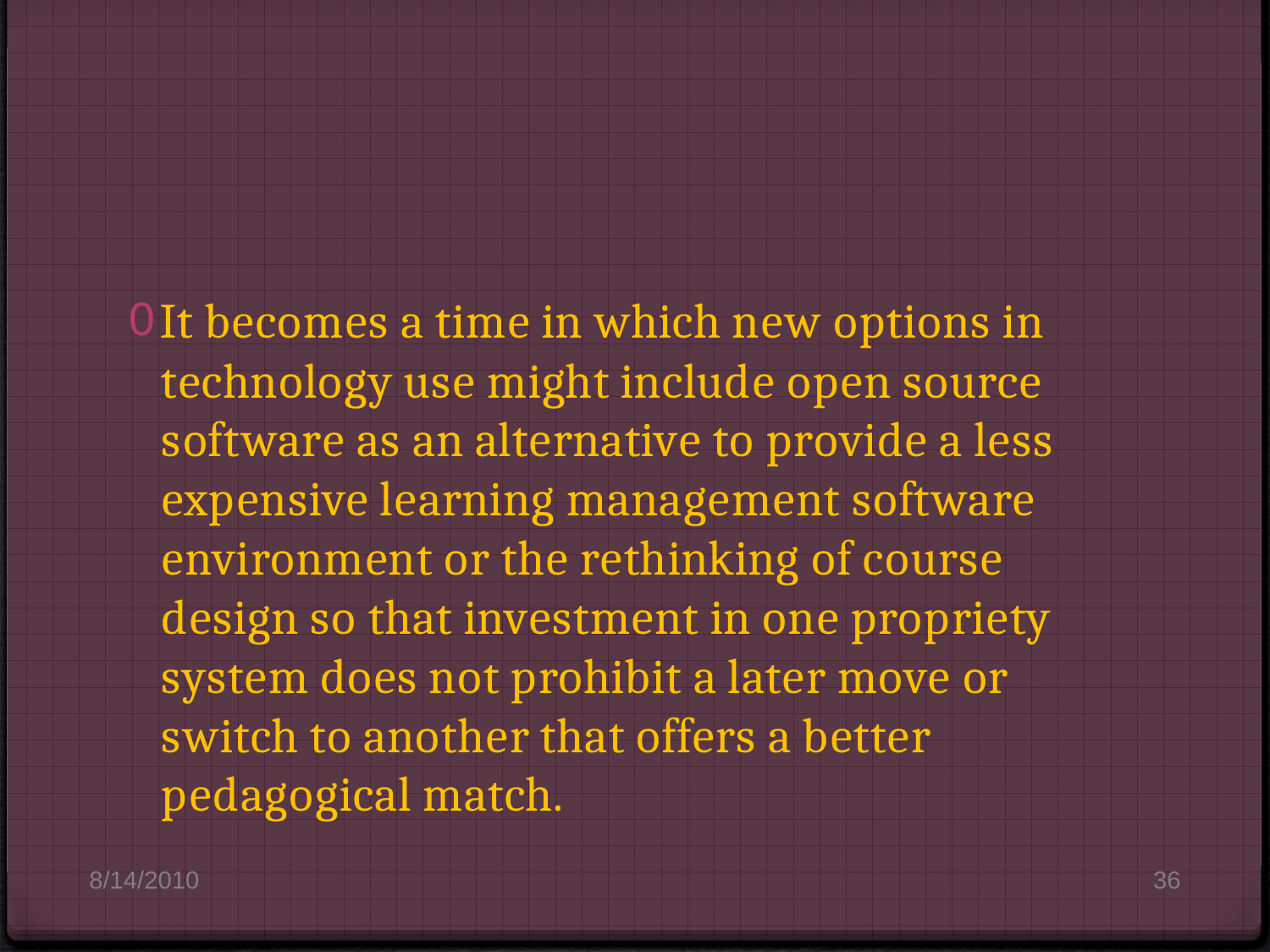

#
It becomes a time in which new options in technology use might include open source software as an alternative to provide a less expensive learning management software environment or the rethinking of course design so that investment in one propriety system does not prohibit a later move or switch to another that offers a better pedagogical match.
8/14/2010

36